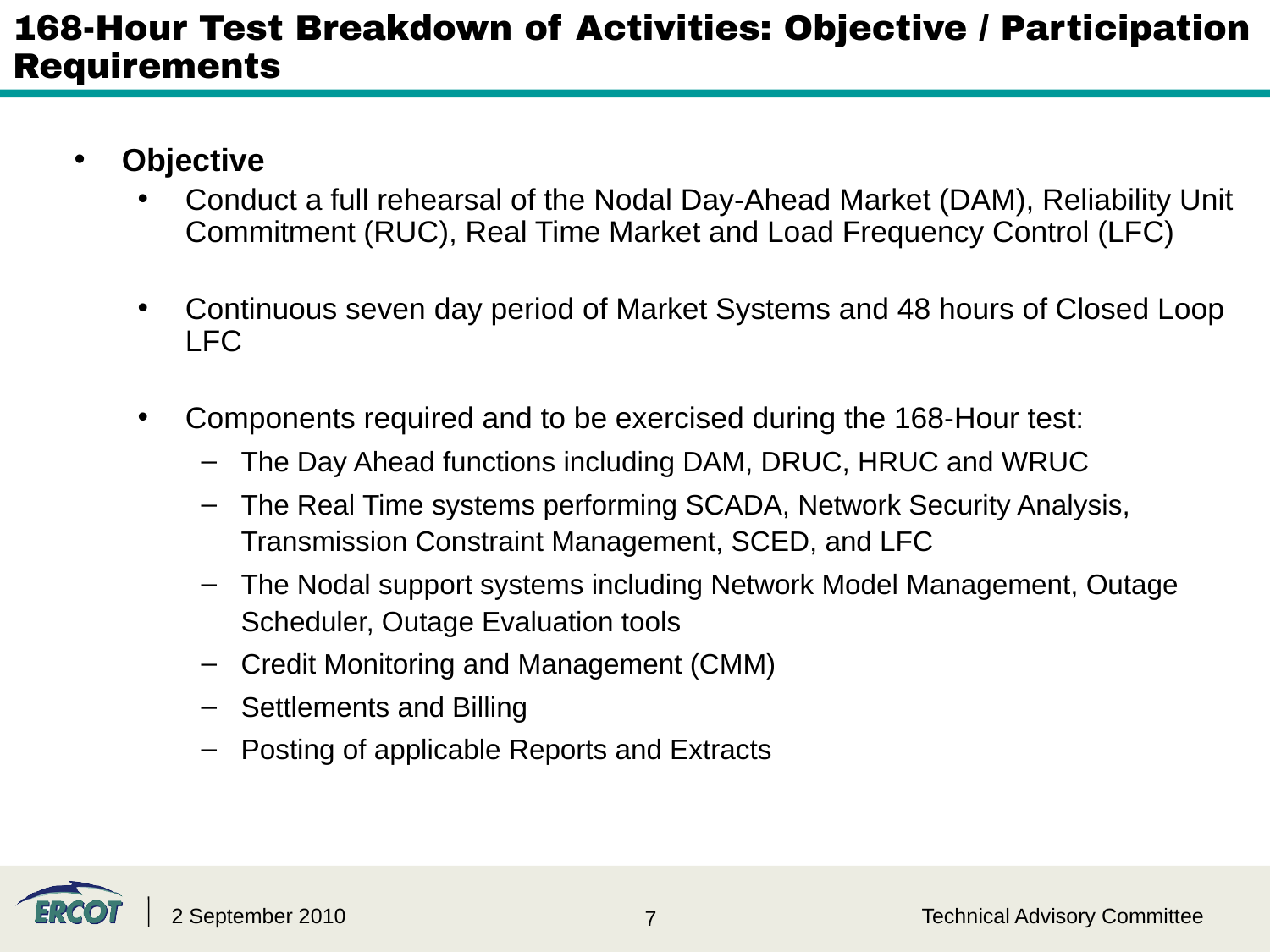

# 168-Hour Test Breakdown of Activities: Objective / Participation Requirements
Objective
Conduct a full rehearsal of the Nodal Day-Ahead Market (DAM), Reliability Unit Commitment (RUC), Real Time Market and Load Frequency Control (LFC)

Continuous seven day period of Market Systems and 48 hours of Closed Loop LFC

Components required and to be exercised during the 168-Hour test:
The Day Ahead functions including DAM, DRUC, HRUC and WRUC
The Real Time systems performing SCADA, Network Security Analysis, Transmission Constraint Management, SCED, and LFC
The Nodal support systems including Network Model Management, Outage Scheduler, Outage Evaluation tools
Credit Monitoring and Management (CMM)
Settlements and Billing
Posting of applicable Reports and Extracts

2 September 2010
Technical Advisory Committee